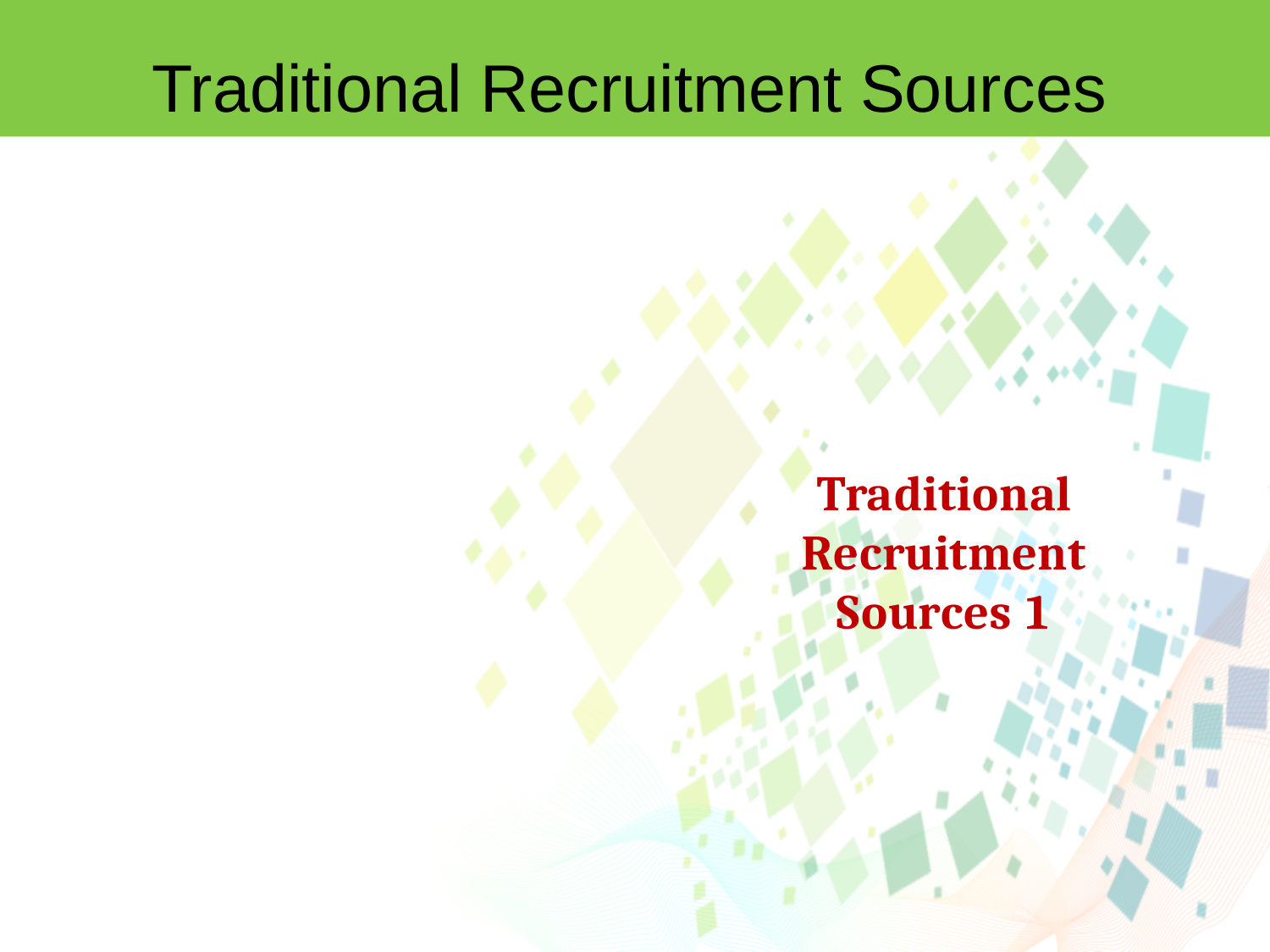

Traditional Recruitment Sources
Traditional Recruitment Sources 1